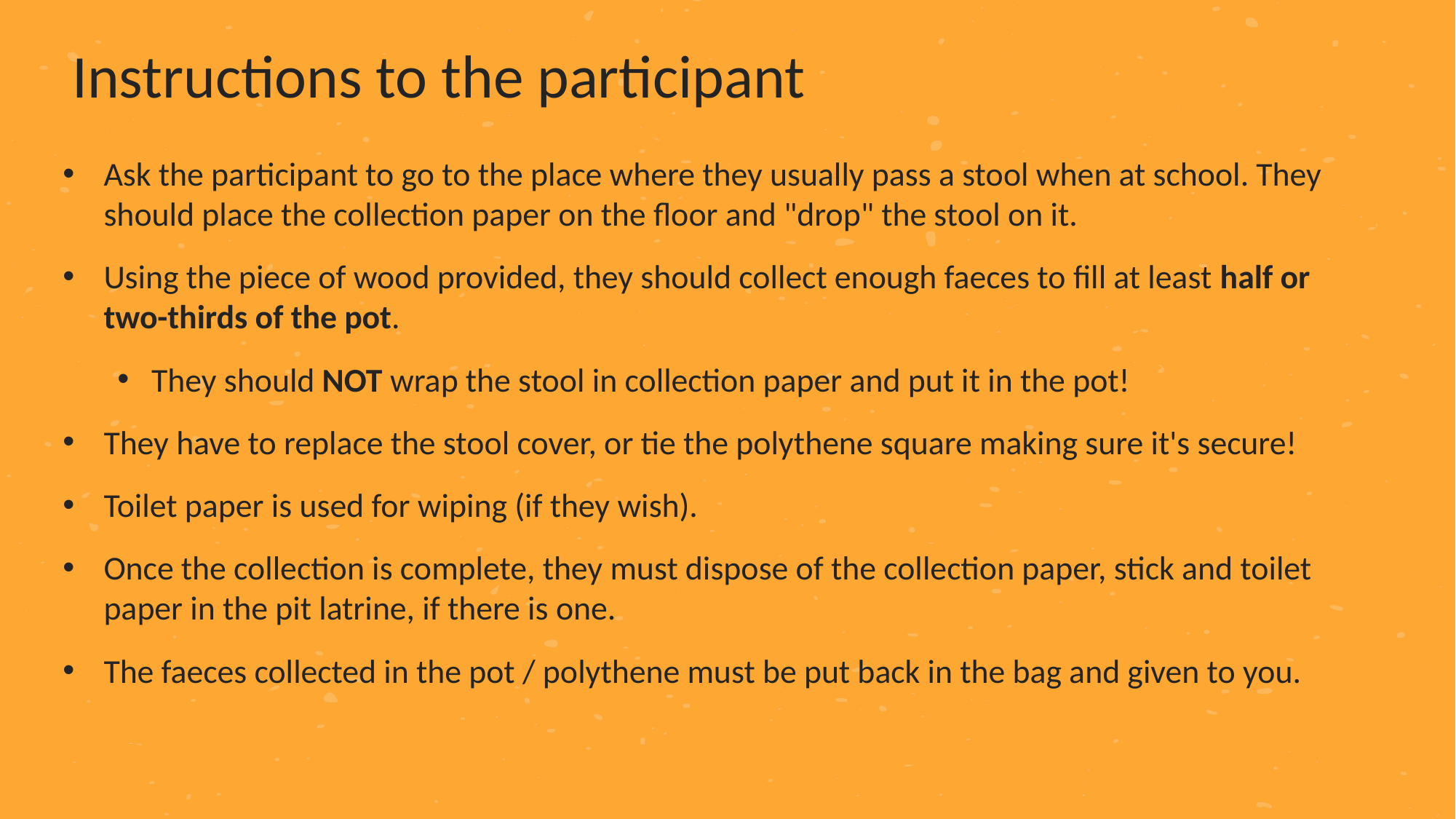

Instructions to the participant
Ask the participant to go to the place where they usually pass a stool when at school. They should place the collection paper on the floor and "drop" the stool on it.
Using the piece of wood provided, they should collect enough faeces to fill at least half or two-thirds of the pot.
They should NOT wrap the stool in collection paper and put it in the pot!
They have to replace the stool cover, or tie the polythene square making sure it's secure!
Toilet paper is used for wiping (if they wish).
Once the collection is complete, they must dispose of the collection paper, stick and toilet paper in the pit latrine, if there is one.
The faeces collected in the pot / polythene must be put back in the bag and given to you.